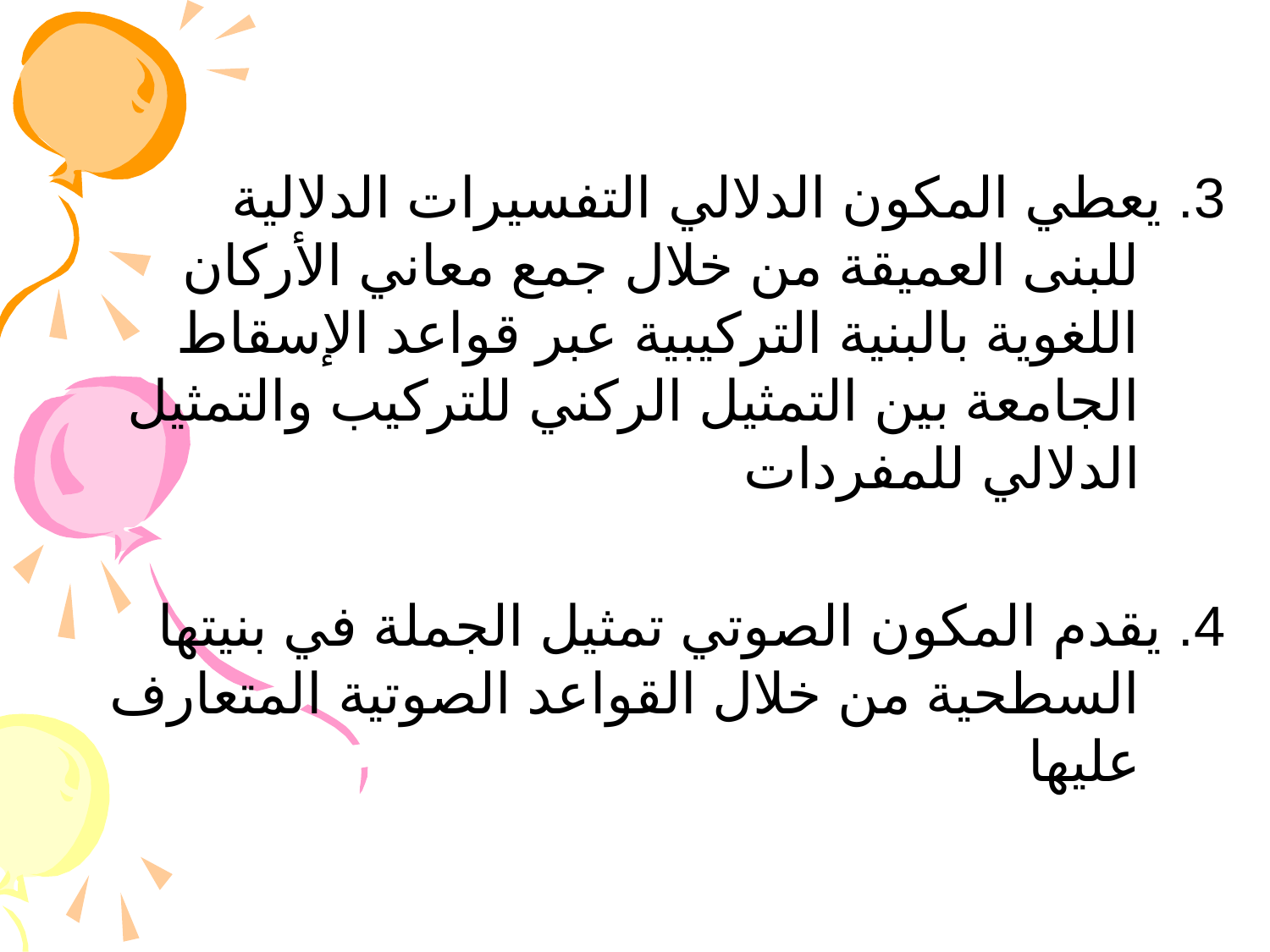

#

3. يعطي المكون الدلالي التفسيرات الدلالية للبنى العميقة من خلال جمع معاني الأركان اللغوية بالبنية التركيبية عبر قواعد الإسقاط الجامعة بين التمثيل الركني للتركيب والتمثيل الدلالي للمفردات

4. يقدم المكون الصوتي تمثيل الجملة في بنيتها السطحية من خلال القواعد الصوتية المتعارف عليها